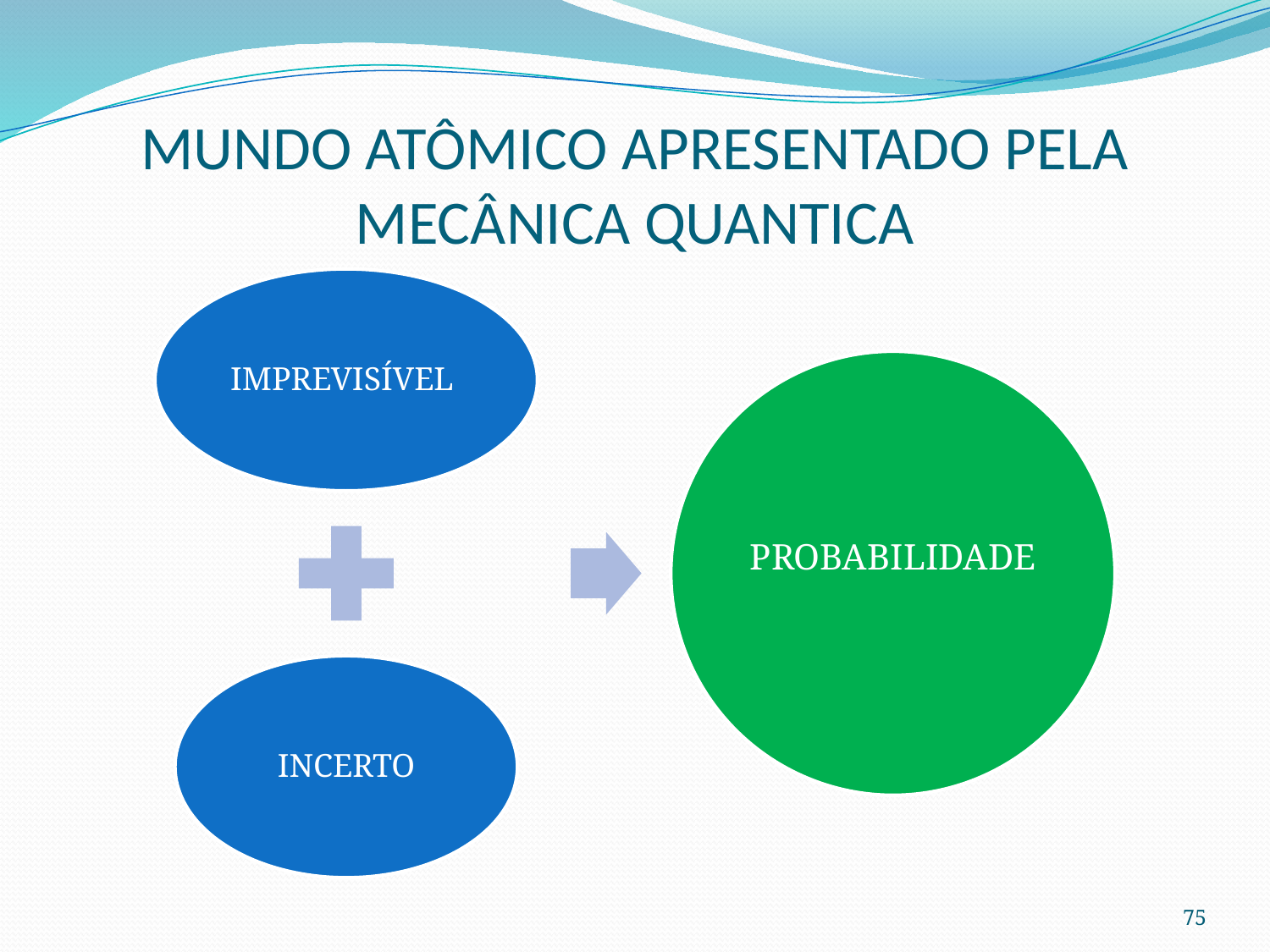

# MUNDO ATÔMICO APRESENTADO PELA MECÂNICA QUANTICA
IMPREVISÍVEL

INCERTO

PROBABILIDADE

75